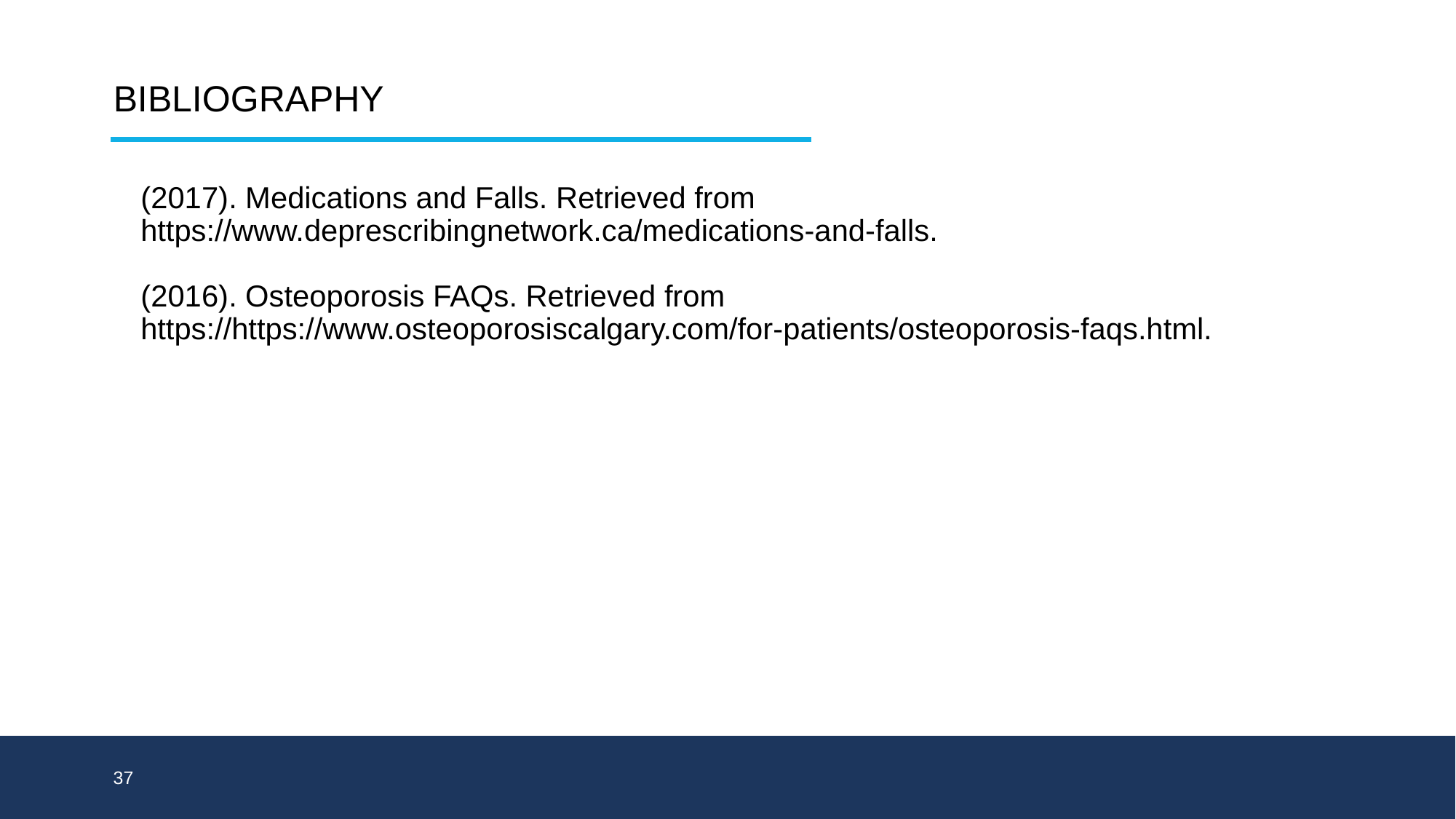

# Bibliography
(2017). Medications and Falls. Retrieved from https://www.deprescribingnetwork.ca/medications-and-falls.

(2016). Osteoporosis FAQs. Retrieved from https://https://www.osteoporosiscalgary.com/for-patients/osteoporosis-faqs.html.